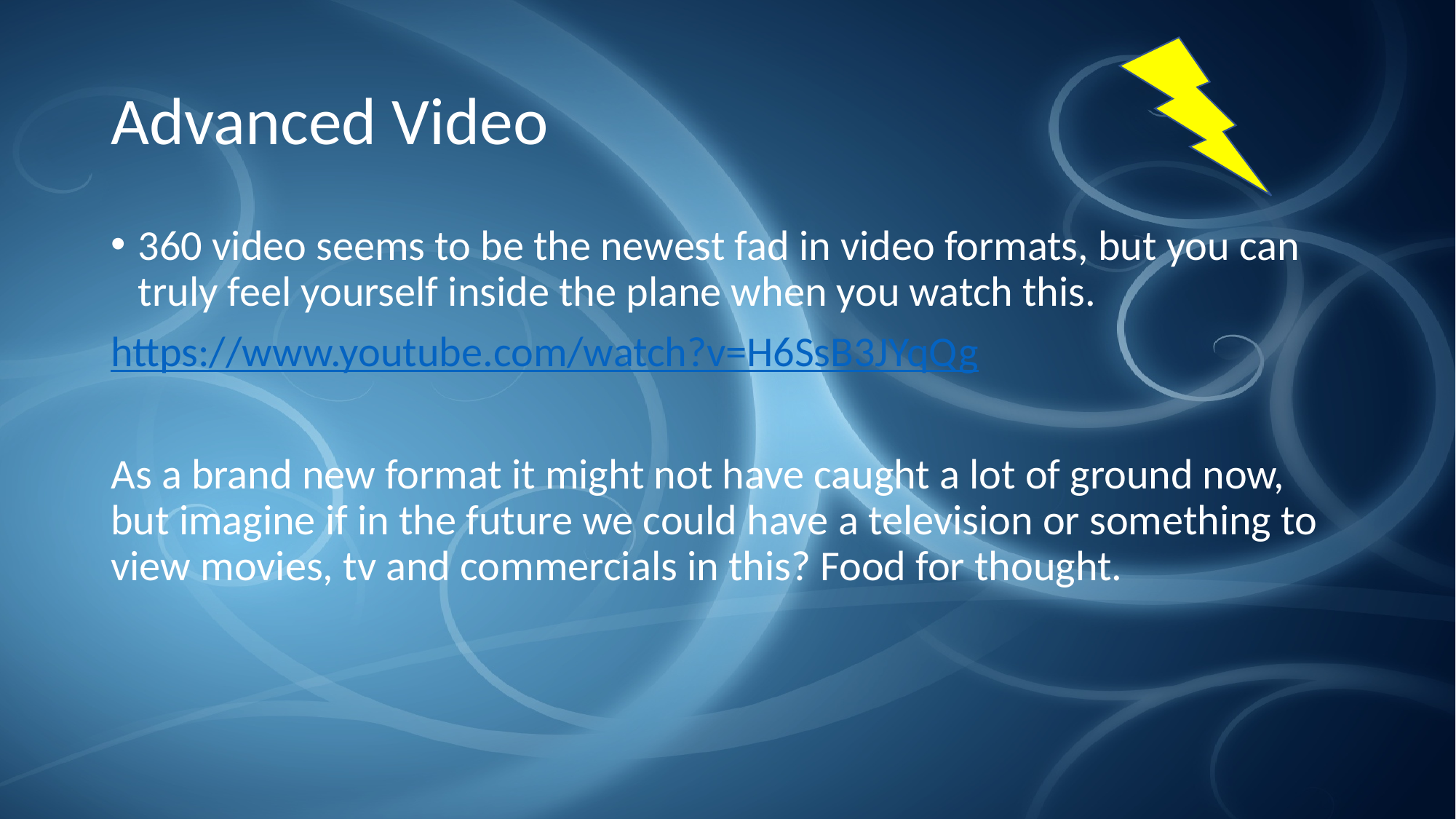

# Advanced Video
360 video seems to be the newest fad in video formats, but you can truly feel yourself inside the plane when you watch this.
https://www.youtube.com/watch?v=H6SsB3JYqQg

As a brand new format it might not have caught a lot of ground now, but imagine if in the future we could have a television or something to view movies, tv and commercials in this? Food for thought.